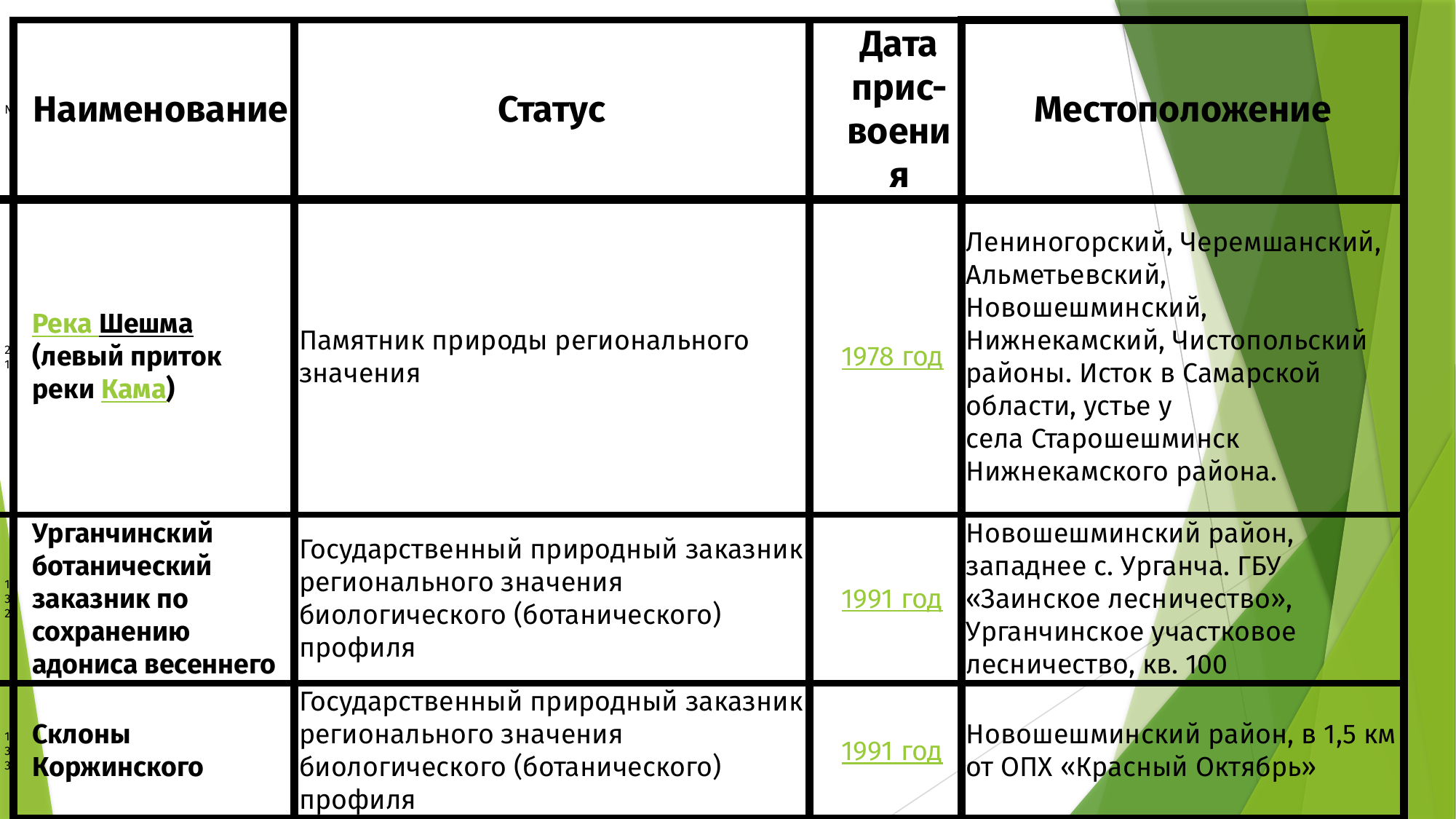

| № |  | Наименование | Статус |  | Дата прис-воения | Местоположение |
| --- | --- | --- | --- | --- | --- | --- |
| 21 |  | Река Шешма (левый приток реки Кама) | Памятник природы регионального значения |  | 1978 год | Лениногорский, Черемшанский, Альметьевский, Новошешминский, Нижнекамский, Чистопольский районы. Исток в Самарской области, устье у села Старошешминск Нижнекамского района. |
| 132 |  | Урганчинский ботанический заказник по сохранению адониса весеннего | Государственный природный заказник регионального значения биологического (ботанического) профиля |  | 1991 год | Новошешминский район, западнее с. Урганча. ГБУ «Заинское лесничество», Урганчинское участковое лесничество, кв. 100 |
| 133 |  | Склоны Коржинского | Государственный природный заказник регионального значения биологического (ботанического) профиля |  | 1991 год | Новошешминский район, в 1,5 км от ОПХ «Красный Октябрь» |